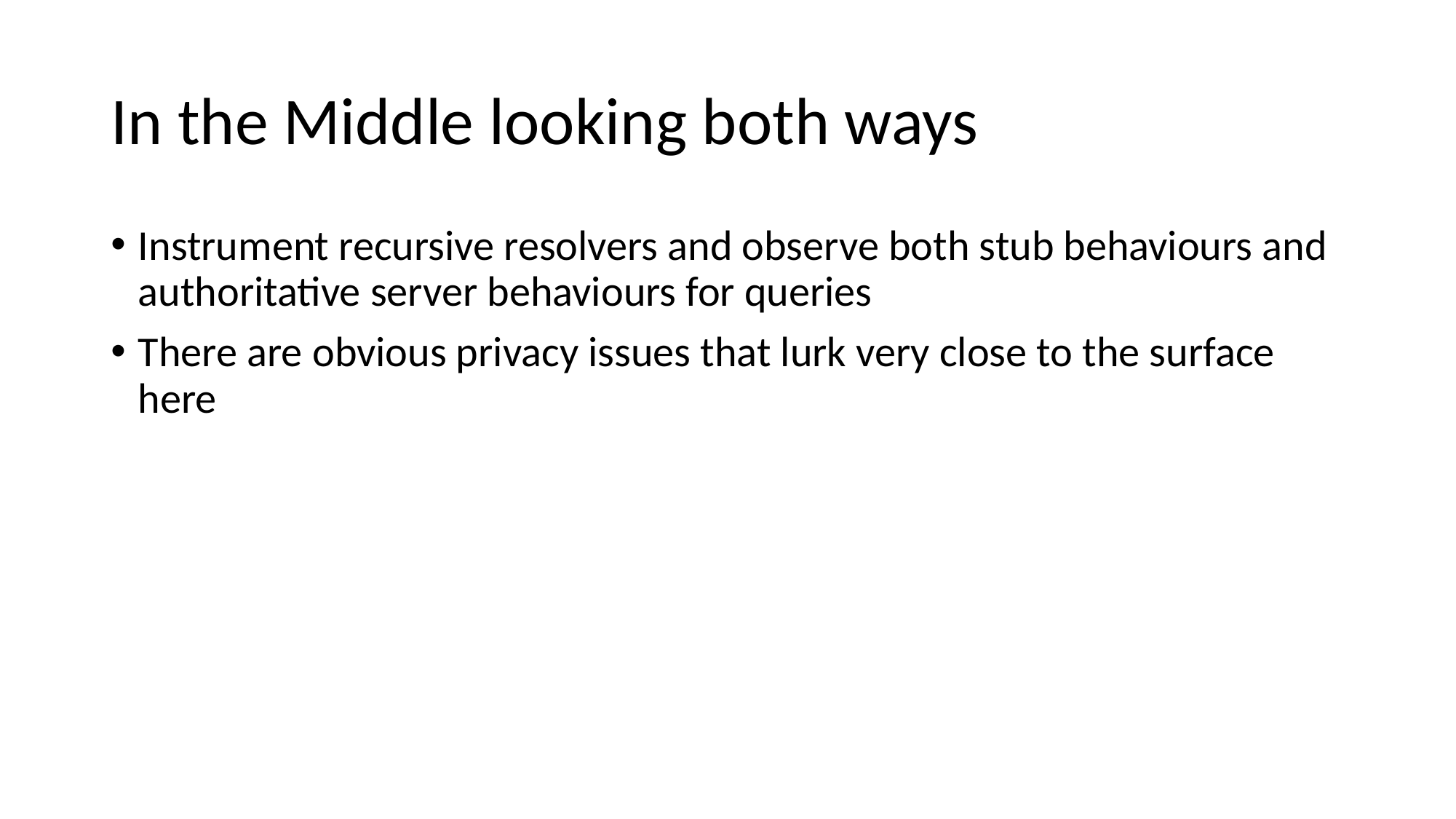

# In the Middle looking both ways
Instrument recursive resolvers and observe both stub behaviours and authoritative server behaviours for queries
There are obvious privacy issues that lurk very close to the surface here